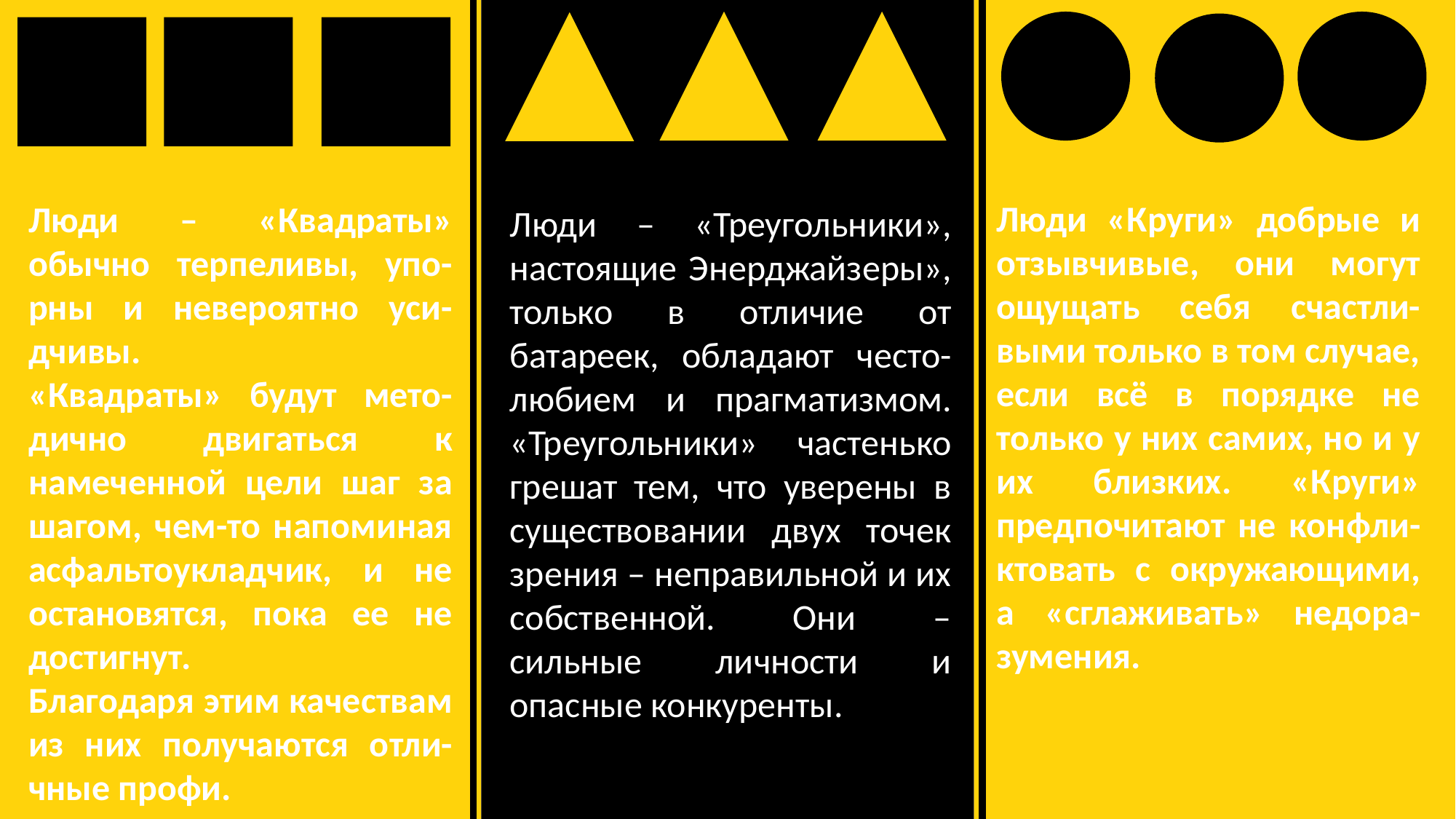

Люди «Круги» добрые и отзывчивые, они могут ощущать себя счастли-выми только в том случае, если всё в порядке не только у них самих, но и у их близких. «Круги» предпочитают не конфли-ктовать с окружающими, а «сглаживать» недора-зумения.
Люди – «Квадраты» обычно терпеливы, упо-рны и невероятно уси-дчивы.
«Квадраты» будут мето-дично двигаться к намеченной цели шаг за шагом, чем-то напоминая асфальтоукладчик, и не остановятся, пока ее не достигнут.
Благодаря этим качествам из них получаются отли-чные профи.
Люди – «Треугольники», настоящие Энерджайзеры», только в отличие от батареек, обладают често-любием и прагматизмом. «Треугольники»  частенько грешат тем, что уверены в существовании двух точек зрения – неправильной и их собственной. Они – сильные личности и опасные конкуренты.